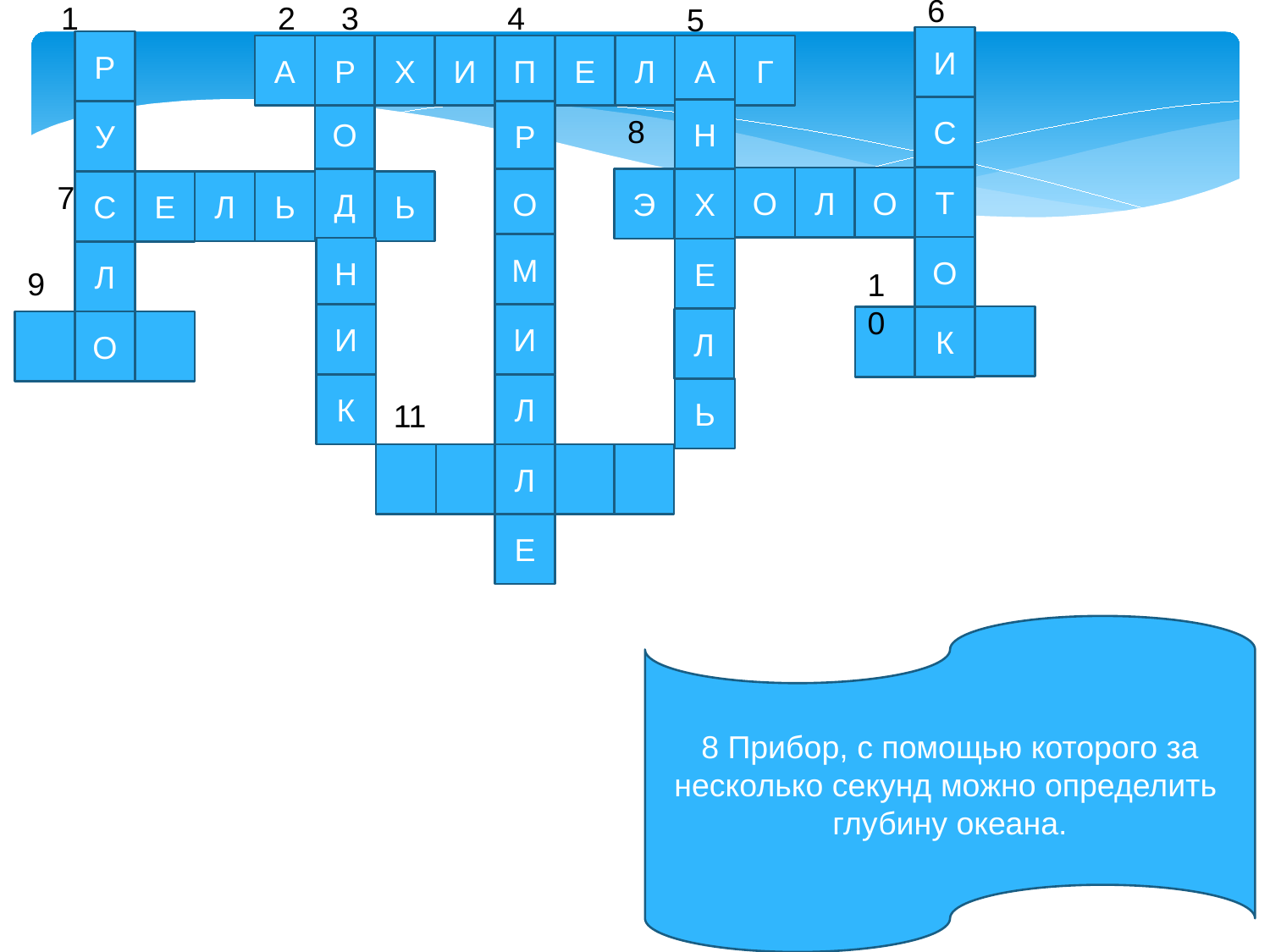

6
1
2
3
4
5
И
Р
А
Р
Х
И
П
Е
Л
А
Г
С
О
Н
У
Р
8
Т
О
Л
О
О
Э
Х
Д
7
С
Е
Л
Ь
Ь
М
О
Н
Е
Л
9
10
И
И

К
Л

О
К
Л
Ь
11

Л

Е
8 Прибор, с помощью которого за несколько секунд можно определить  глубину океана.